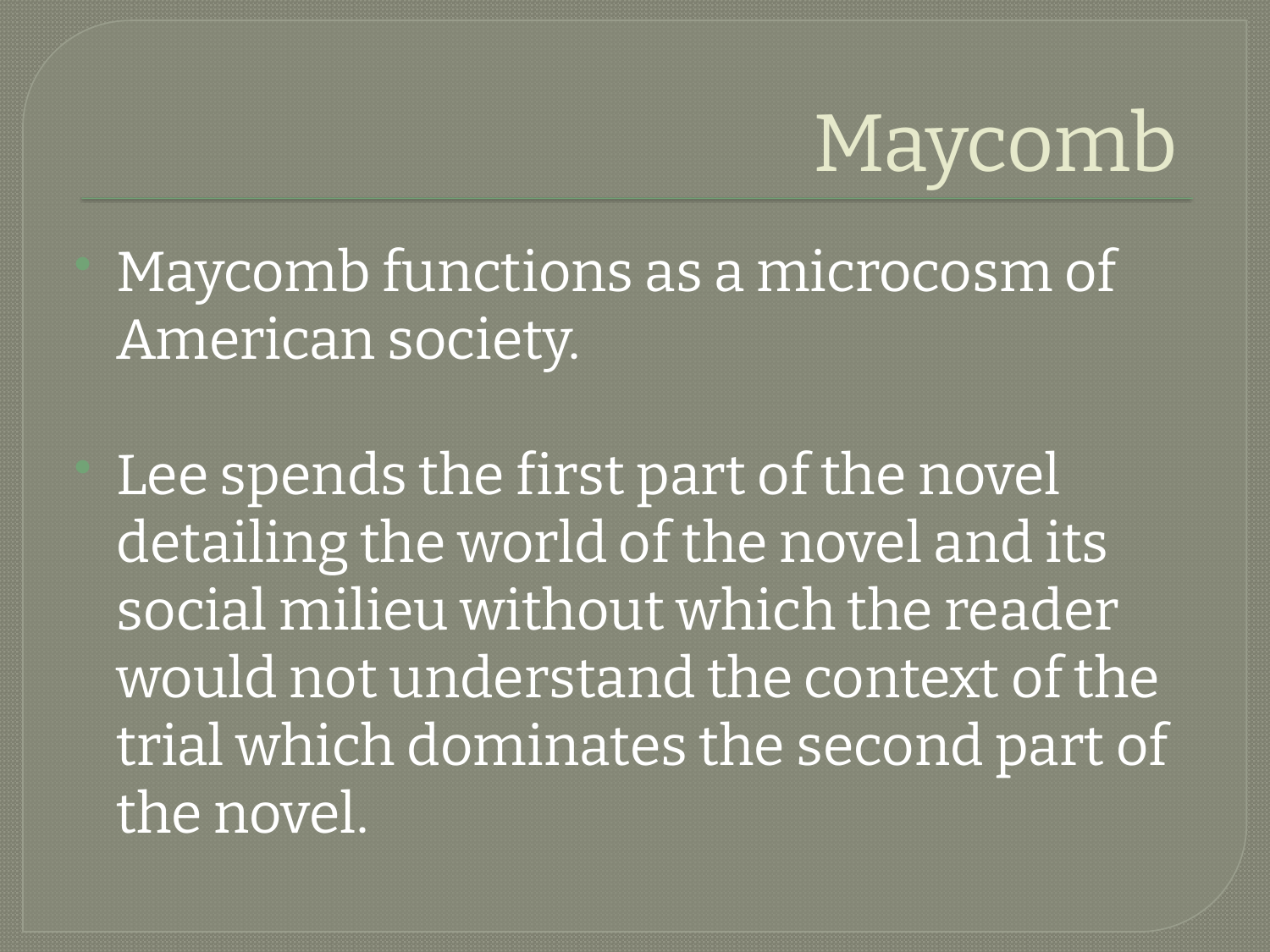

# Maycomb
Maycomb functions as a microcosm of American society.

Lee spends the first part of the novel detailing the world of the novel and its social milieu without which the reader would not understand the context of the trial which dominates the second part of the novel.